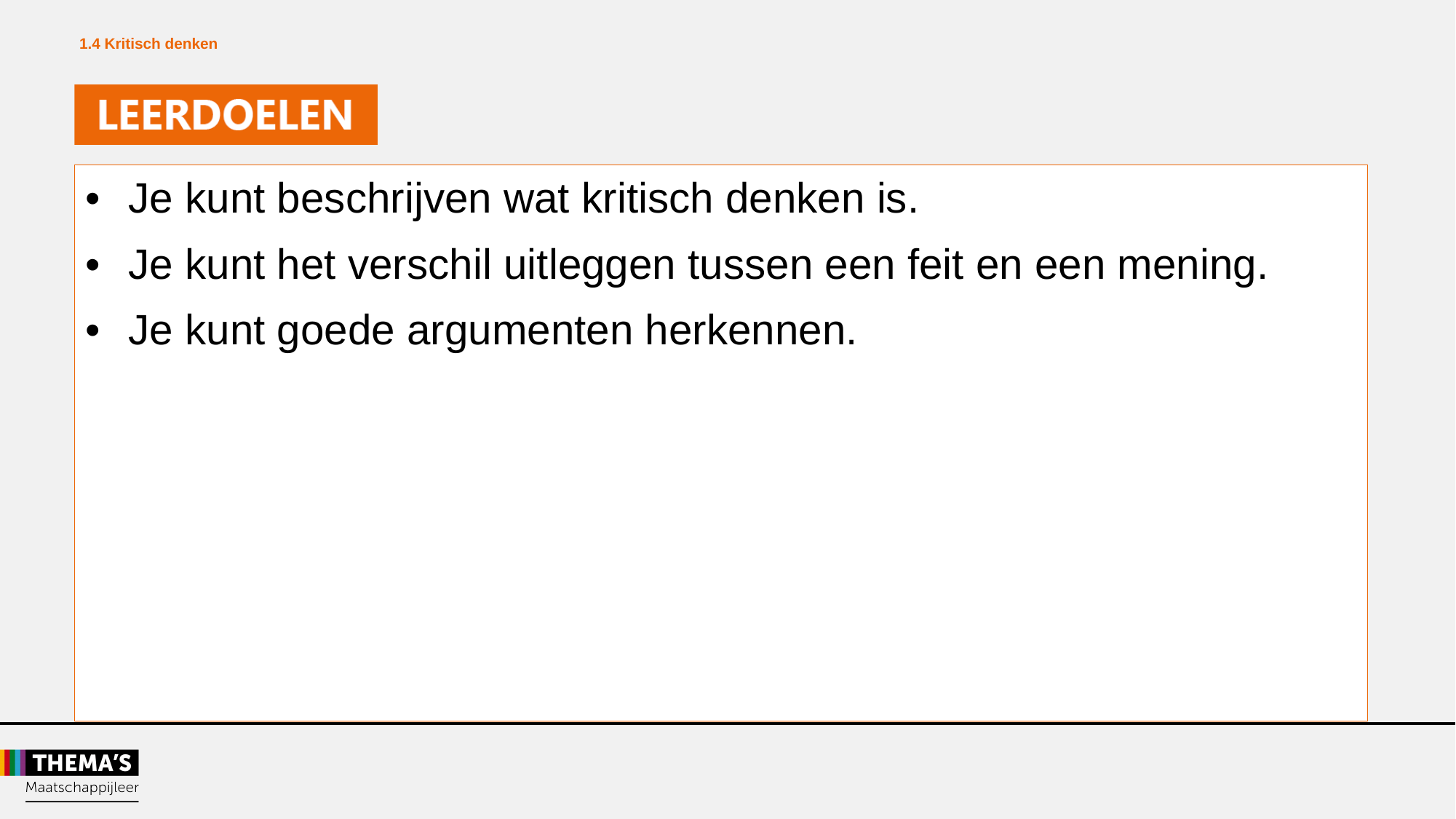

1.4 Kritisch denken
• 	Je kunt beschrijven wat kritisch denken is.
• 	Je kunt het verschil uitleggen tussen een feit en een mening.
• 	Je kunt goede argumenten herkennen.